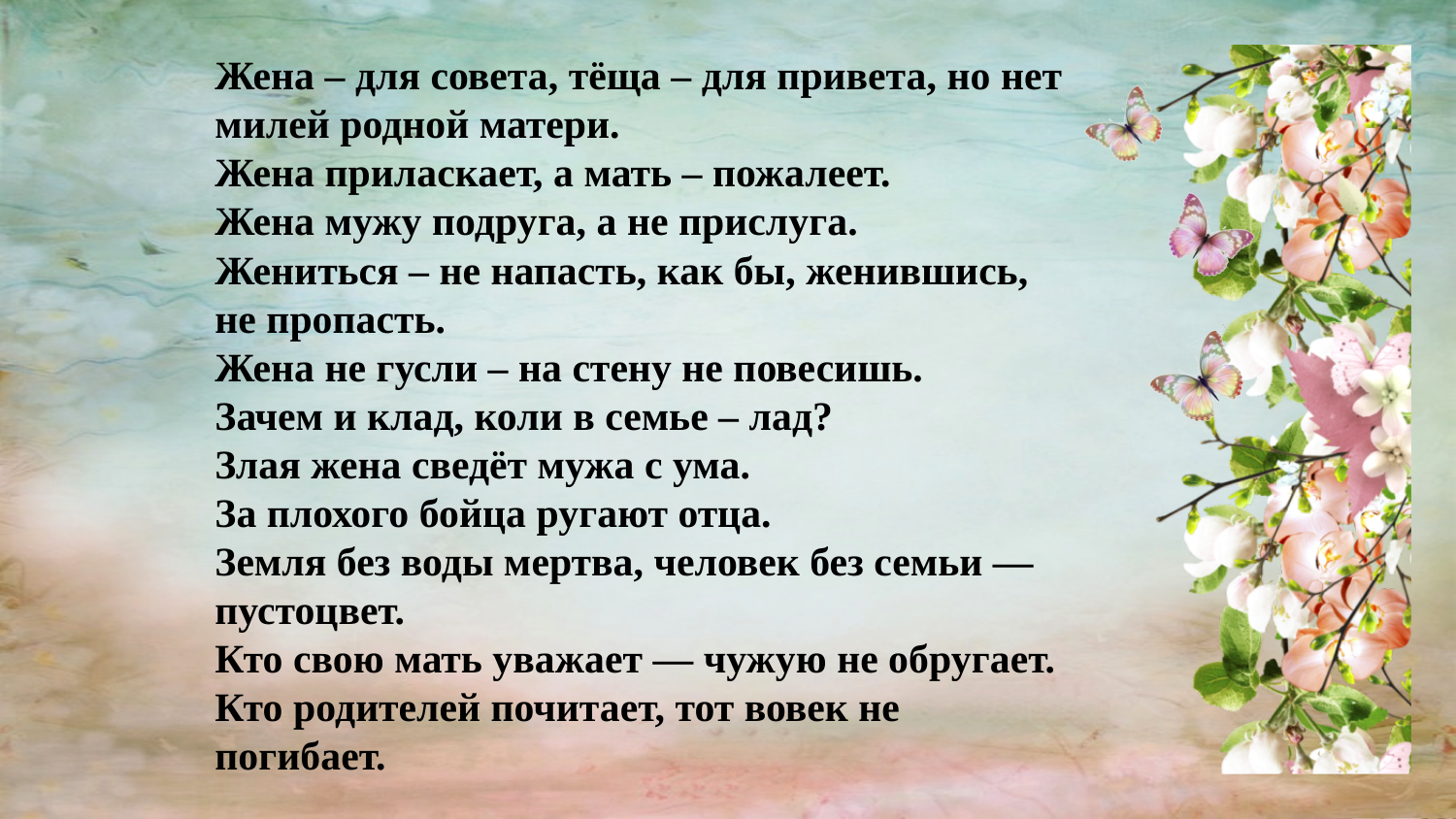

Жена – для совета, тёща – для привета, но нет милей родной матери.
Жена приласкает, а мать – пожалеет.
Жена мужу подруга, а не прислуга.
Жениться – не напасть, как бы, женившись, не пропасть.
Жена не гусли – на стену не повесишь.
Зачем и клад, коли в семье – лад?
Злая жена сведёт мужа с ума.
За плохого бойца ругают отца.
Земля без воды мертва, человек без семьи — пустоцвет.
Кто свою мать уважает — чужую не обругает.
Кто родителей почитает, тот вовек не погибает.